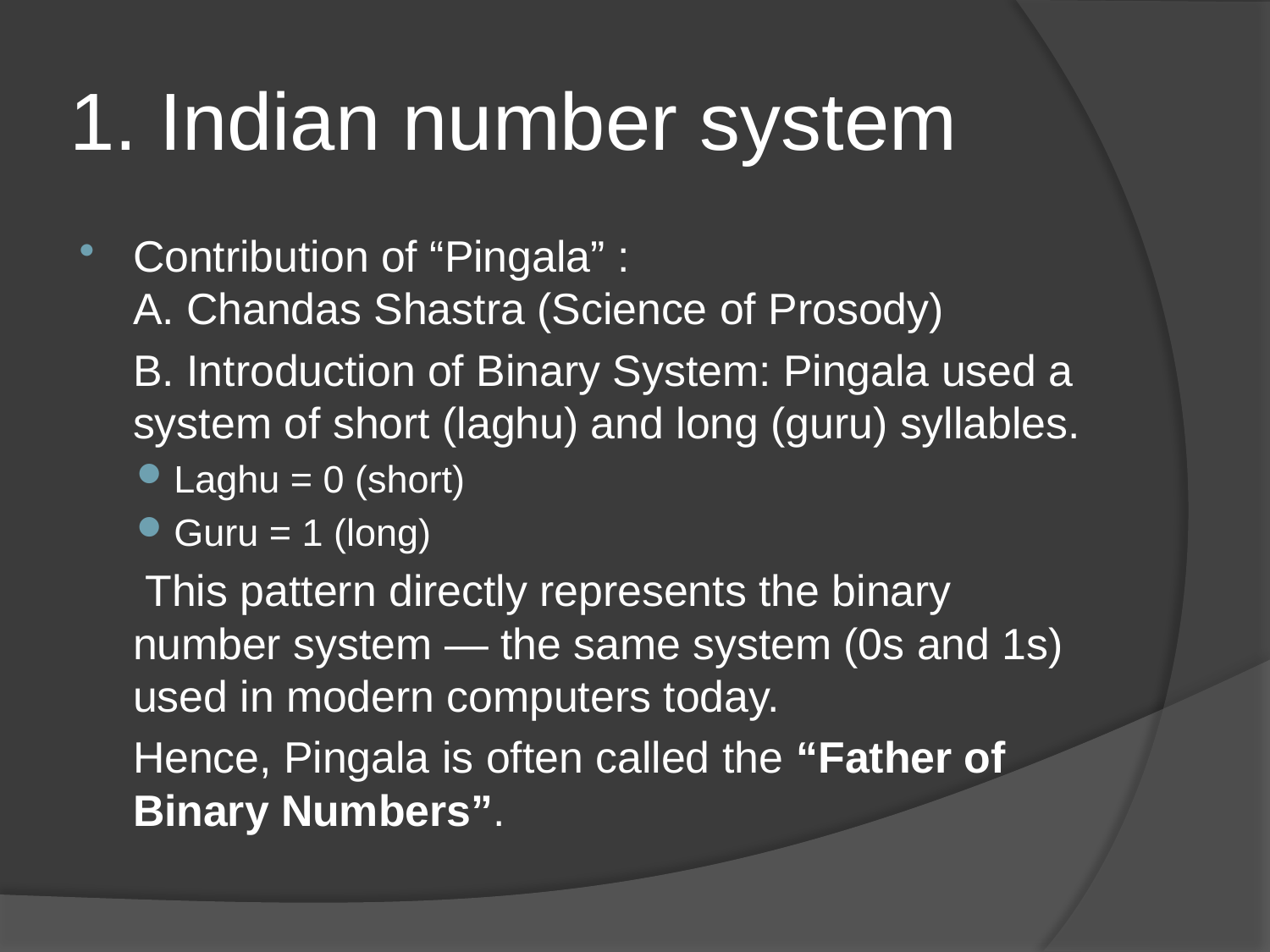

# 1. Indian number system
Contribution of “Pingala” :
A. Chandas Shastra (Science of Prosody)
	B. Introduction of Binary System: Pingala used a system of short (laghu) and long (guru) syllables.
Laghu = 0 (short)
Guru = 1 (long)
 	 This pattern directly represents the binary number system — the same system (0s and 1s) used in modern computers today.
	Hence, Pingala is often called the “Father of Binary Numbers”.